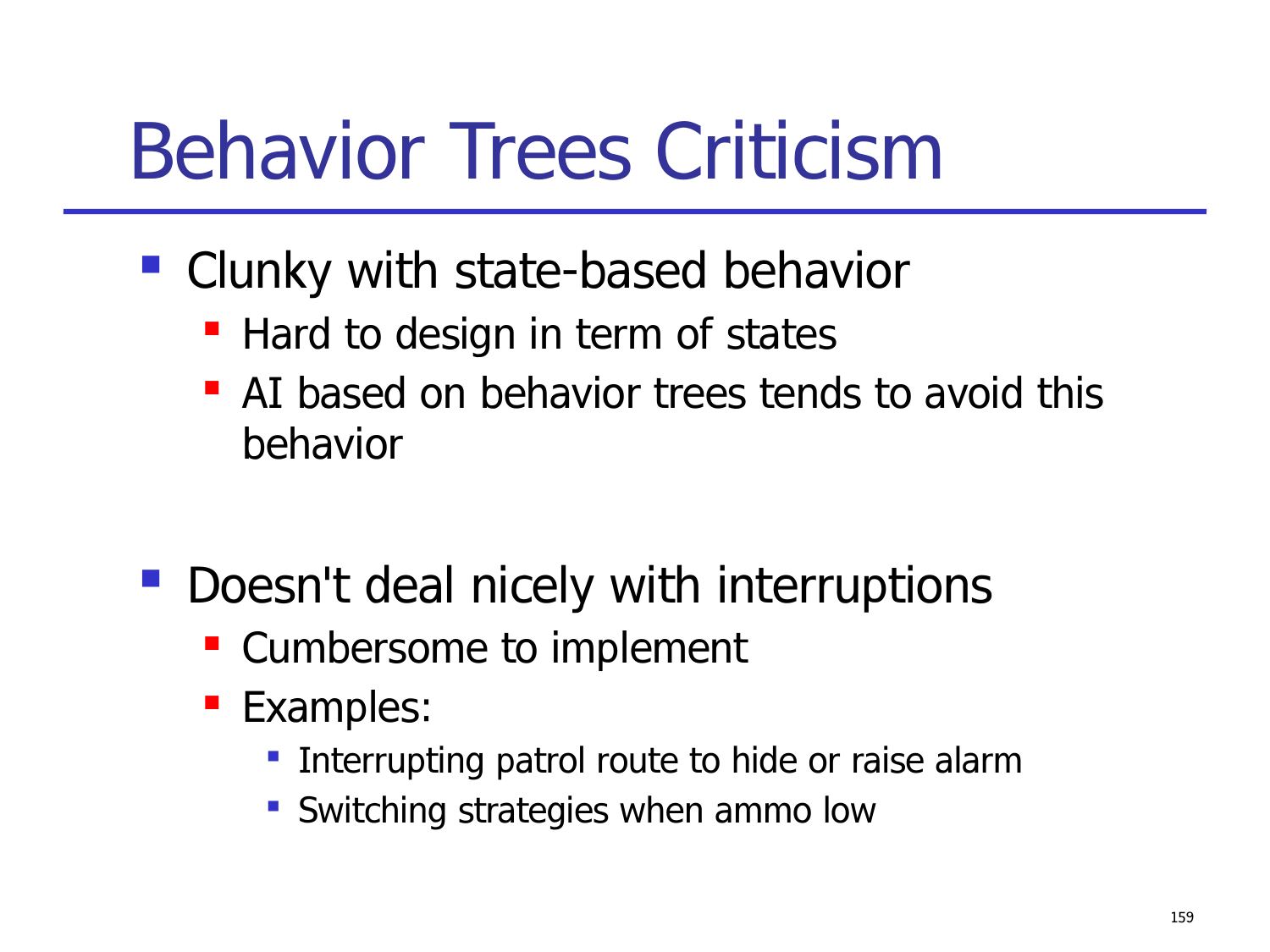

# Behavior Trees Criticism
Clunky with state-based behavior
Hard to design in term of states
AI based on behavior trees tends to avoid this behavior

Doesn't deal nicely with interruptions
Cumbersome to implement
Examples:
Interrupting patrol route to hide or raise alarm
Switching strategies when ammo low
159